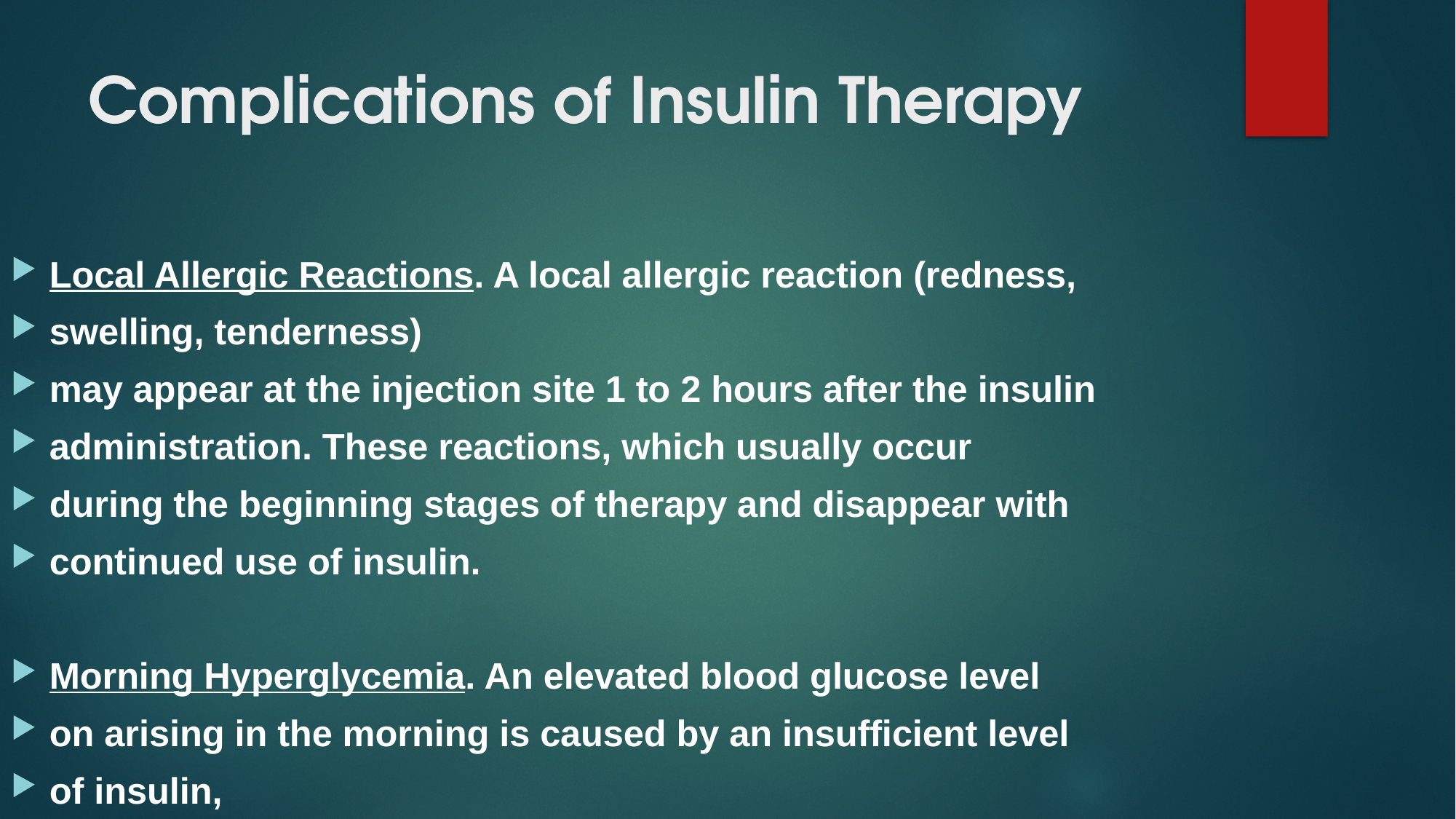

# Complications of Insulin Therapy
Local Allergic Reactions. A local allergic reaction (redness,
swelling, tenderness)
may appear at the injection site 1 to 2 hours after the insulin
administration. These reactions, which usually occur
during the beginning stages of therapy and disappear with
continued use of insulin.

Morning Hyperglycemia. An elevated blood glucose level
on arising in the morning is caused by an insufficient level
of insulin,